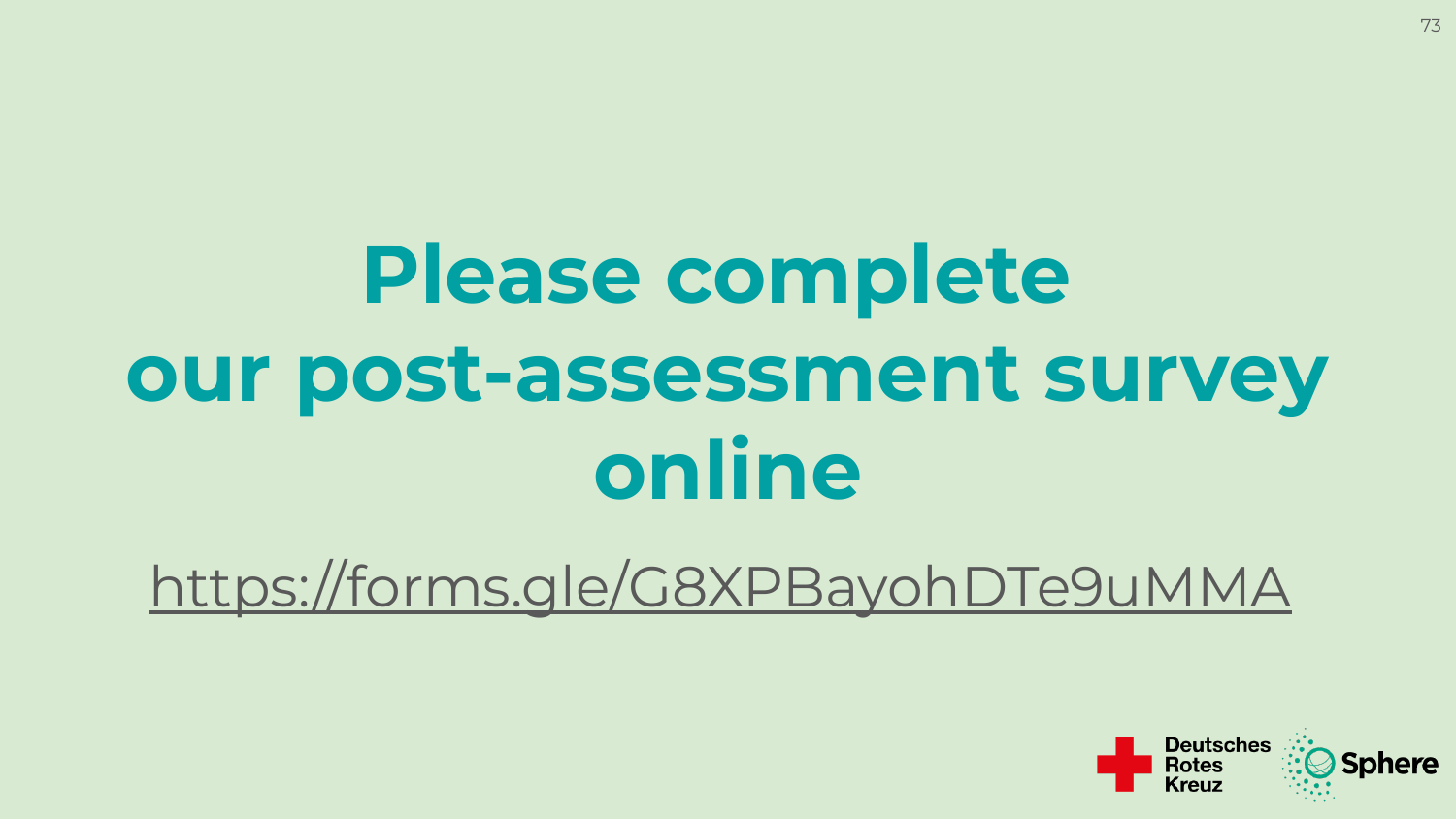

73
# Please complete our post-assessment survey online
https://forms.gle/G8XPBayohDTe9uMMA